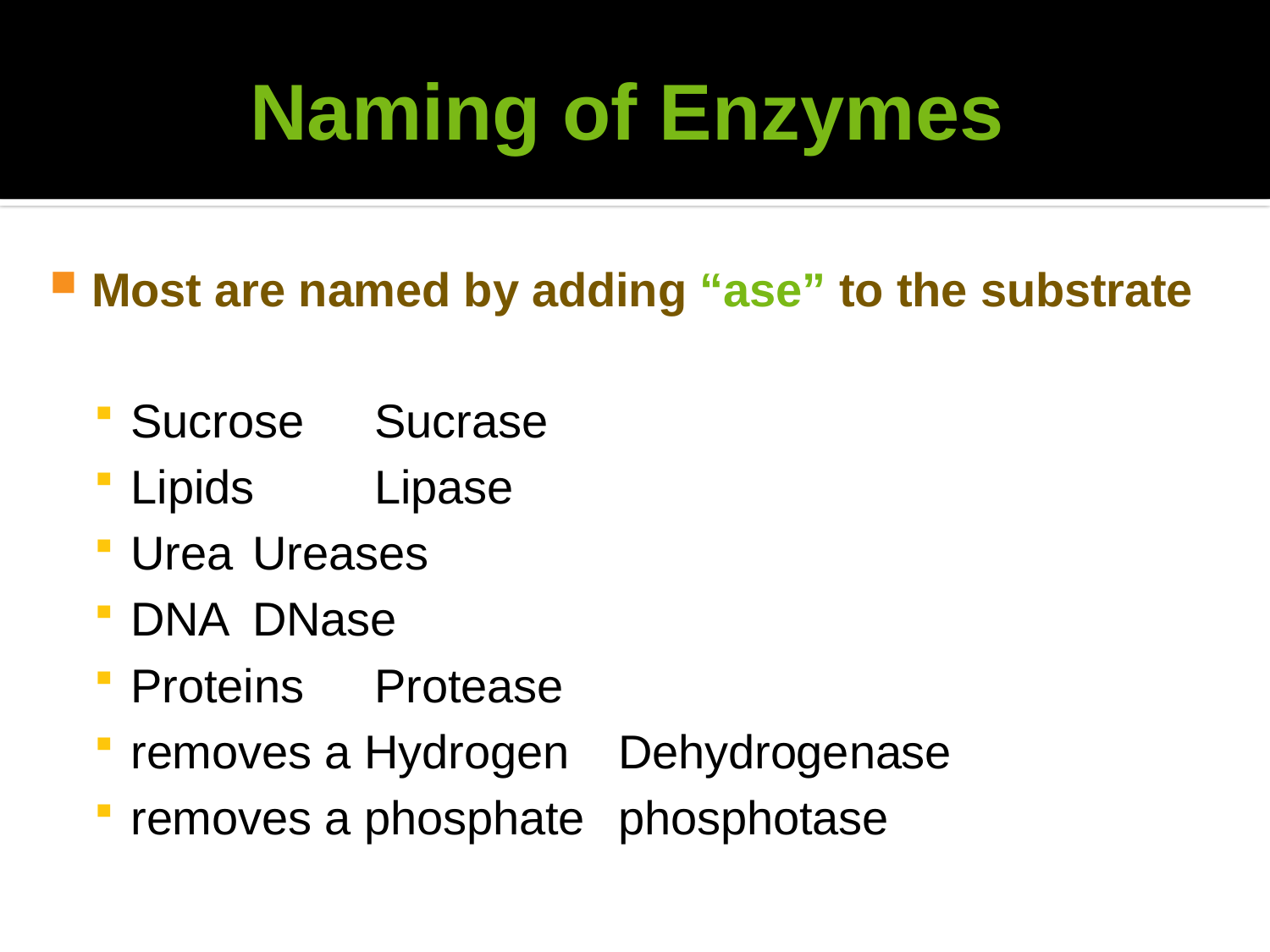

# Naming of Enzymes
Most are named by adding “ase” to the substrate

Sucrose				Sucrase
Lipids					Lipase
Urea					Ureases
DNA					DNase
Proteins				Protease
removes a Hydrogen		Dehydrogenase
removes a phosphate		phosphotase